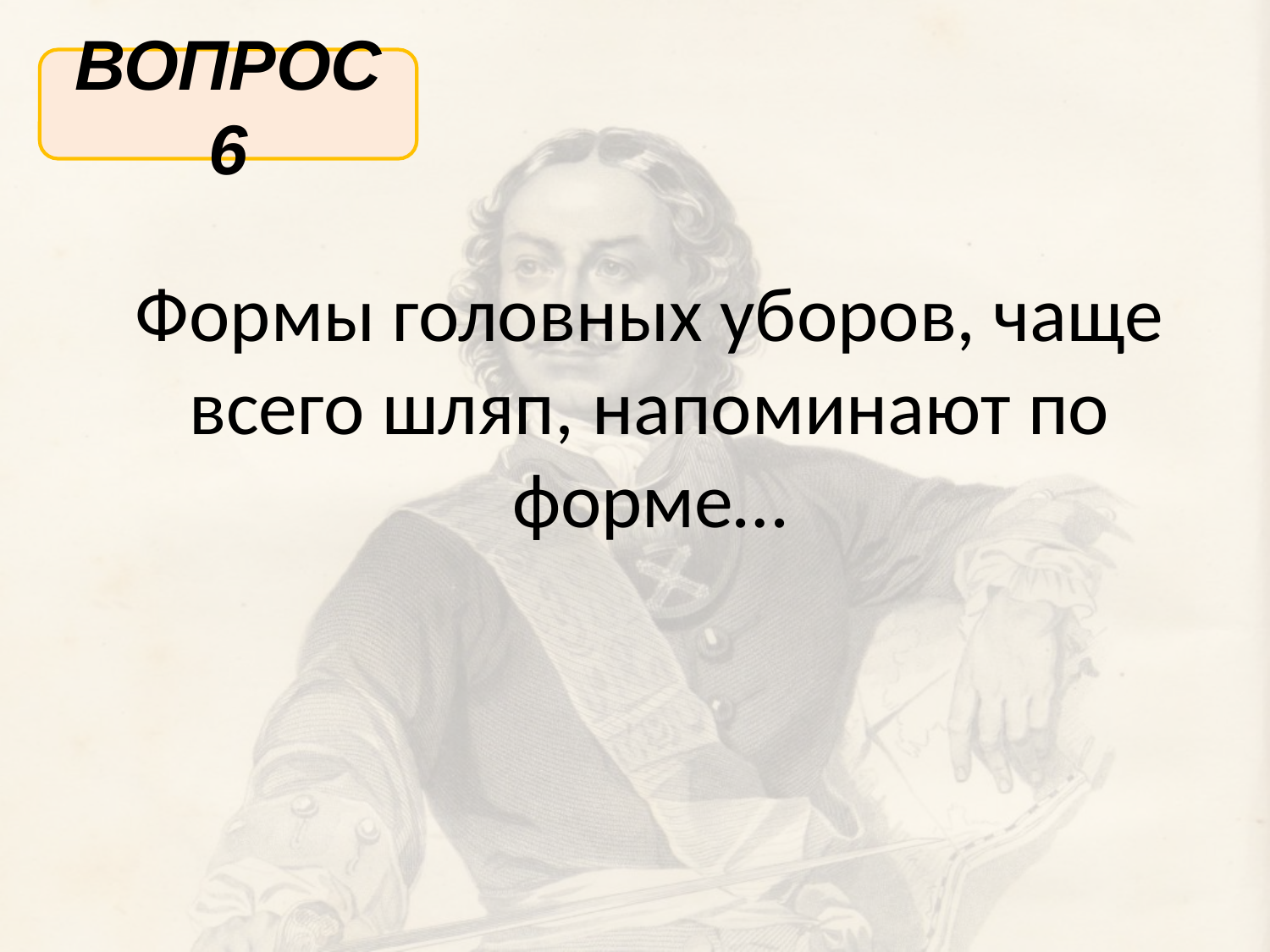

ВОПРОС 6

Формы головных уборов, чаще всего шляп, напоминают по форме…